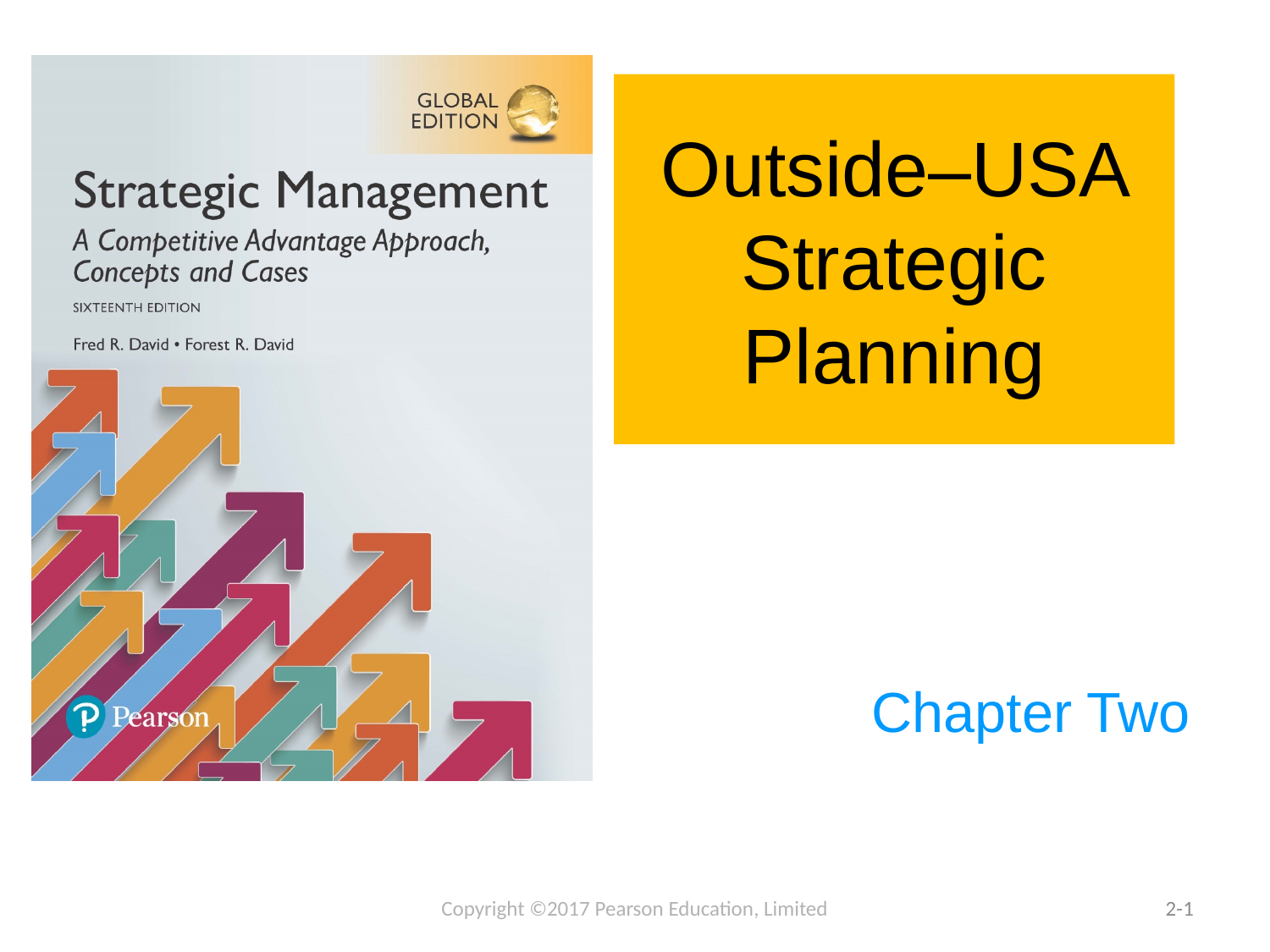

# Outside–USA Strategic Planning

               Chapter Two
Copyright ©2017 Pearson Education, Limited
2-1